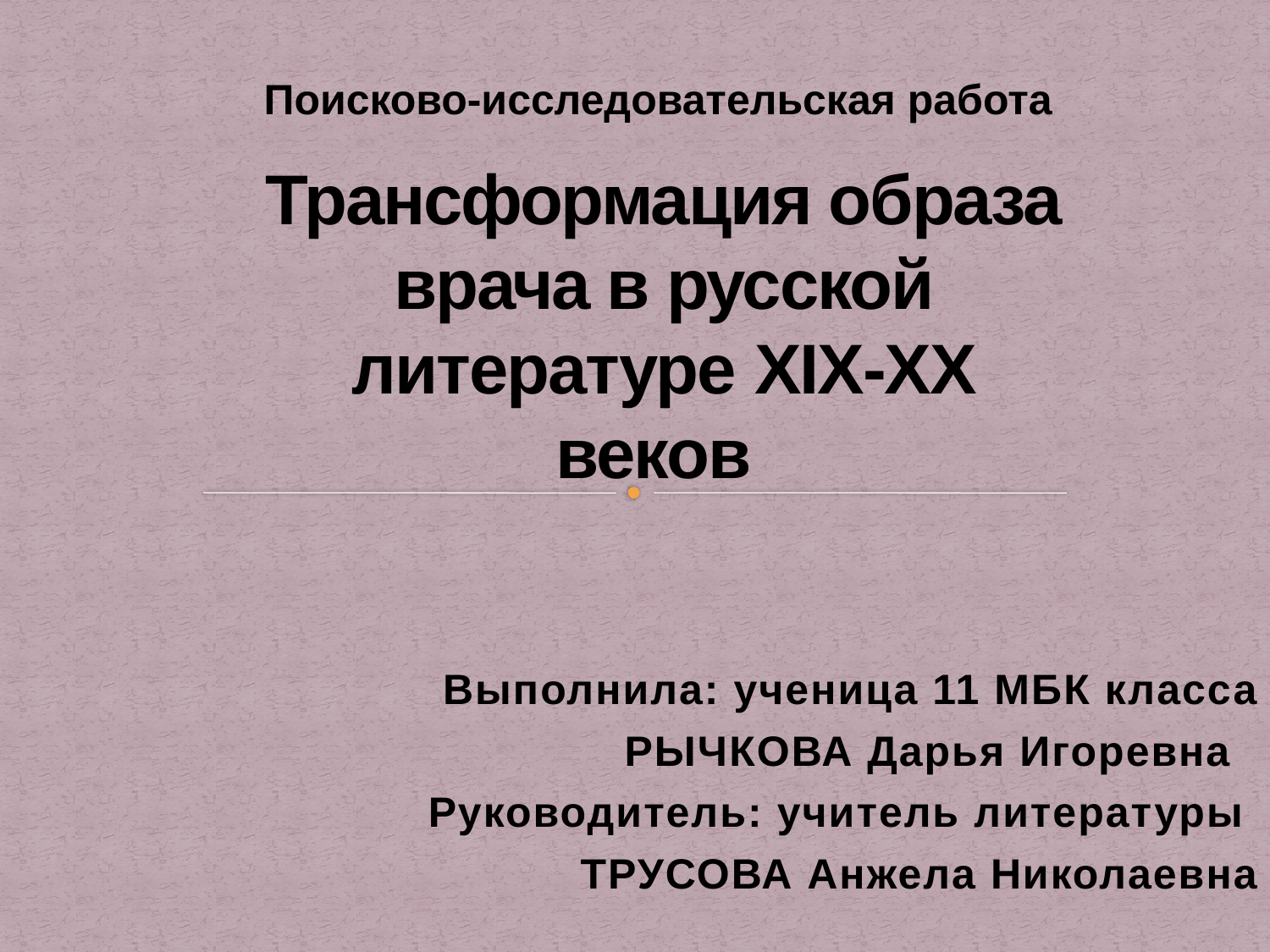

Поисково-исследовательская работа
# Трансформация образа врача в русской литературе XIX-XX веков
Выполнила: ученица 11 МБК класса
       РЫЧКОВА Дарья Игоревна
         Руководитель: учитель литературы
ТРУСОВА Анжела Николаевна